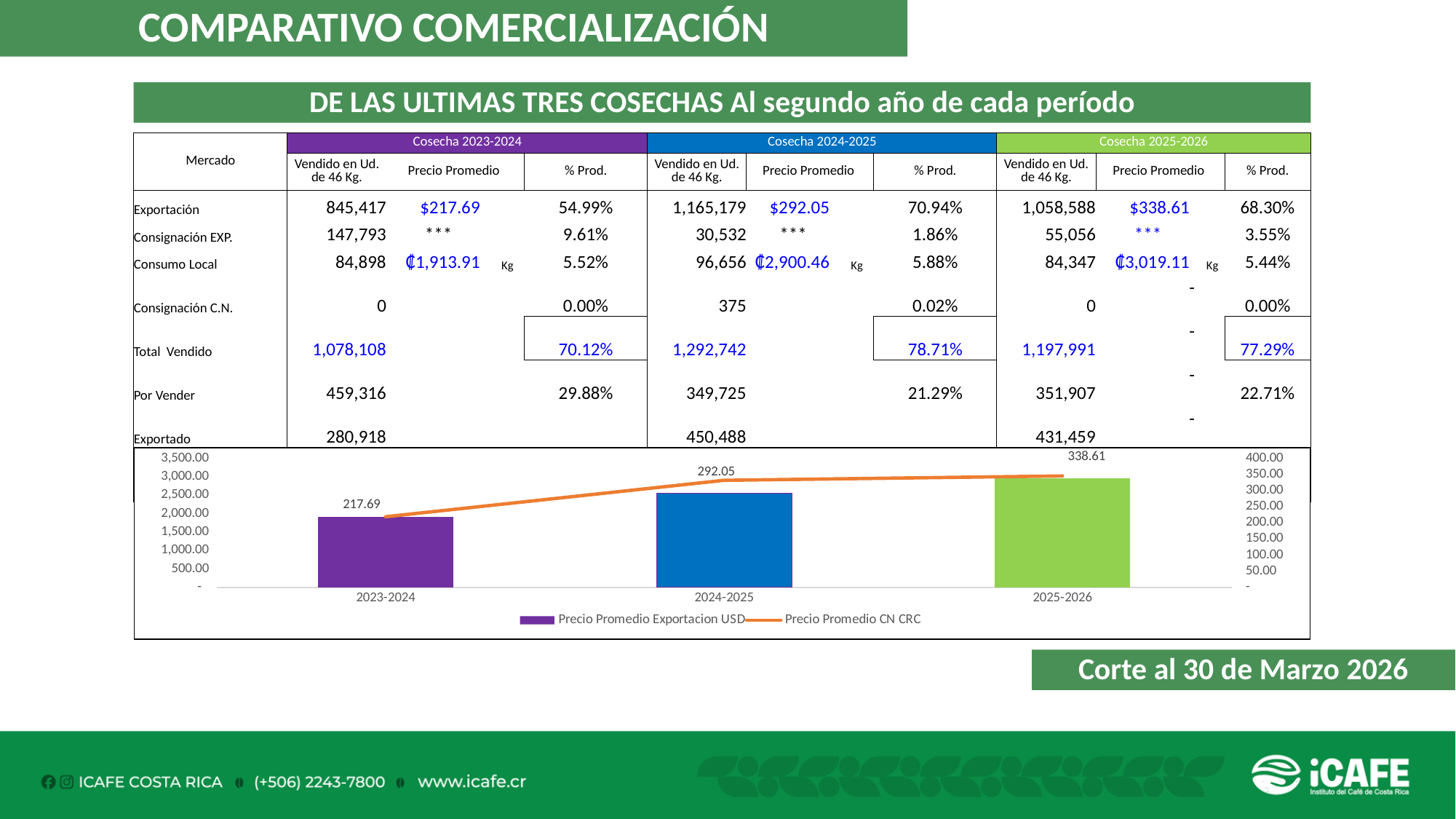

COMPARATIVO COMERCIALIZACIÓN
DE LAS ULTIMAS TRES COSECHAS Al segundo año de cada período
| Mercado | Cosecha 2023-2024 |  |  |  | Cosecha 2024-2025 |  |  |  | Cosecha 2025-2026 |  |  |  |
| --- | --- | --- | --- | --- | --- | --- | --- | --- | --- | --- | --- | --- |
|  | Vendido en Ud. de 46 Kg. | Precio Promedio |  | % Prod. | Vendido en Ud. de 46 Kg. | Precio Promedio |  | % Prod. | Vendido en Ud. de 46 Kg. | Precio Promedio |  | % Prod. |
| Exportación | 845,417 | $217.69 |  | 54.99% | 1,165,179 | $292.05 |  | 70.94% | 1,058,588 | $338.61 |  | 68.30% |
| Consignación EXP. | 147,793 | \*\*\* |  | 9.61% | 30,532 | \*\*\* |  | 1.86% | 55,056 | \*\*\* |  | 3.55% |
| Consumo Local | 84,898 | ₡1,913.91 | Kg | 5.52% | 96,656 | ₡2,900.46 | Kg | 5.88% | 84,347 | ₡3,019.11 | Kg | 5.44% |
| Consignación C.N. | 0 |  |  | 0.00% | 375 |  |  | 0.02% | 0 | - |  | 0.00% |
| Total Vendido | 1,078,108 |  |  | 70.12% | 1,292,742 |  |  | 78.71% | 1,197,991 | - |  | 77.29% |
| Por Vender | 459,316 |  |  | 29.88% | 349,725 |  |  | 21.29% | 351,907 | - |  | 22.71% |
| Exportado | 280,918 |  |  |  | 450,488 |  |  |  | 431,459 | - |  |  |
| Por Exportar | 712,292 |  |  | 71.72% | 745,223 |  |  | 62.32% | 682,185 |  |  | 61.26% |
| Producción Total | 1,537,424 |  |  | 100.00% | 1,642,467 |  |  | 100.00% | 1,549,898 |  |  | 100.00% |

### Chart

| Category | Precio Promedio Exportacion USD | Precio Promedio CN CRC |
|---|---|---|
| 2023-2024 | 217.69 | 1913.91 |
|  2024-2025  | 292.05 | 2900.46 |
|  2025-2026  | 338.61 | 3019.11 |
Corte al 30 de Marzo 2026